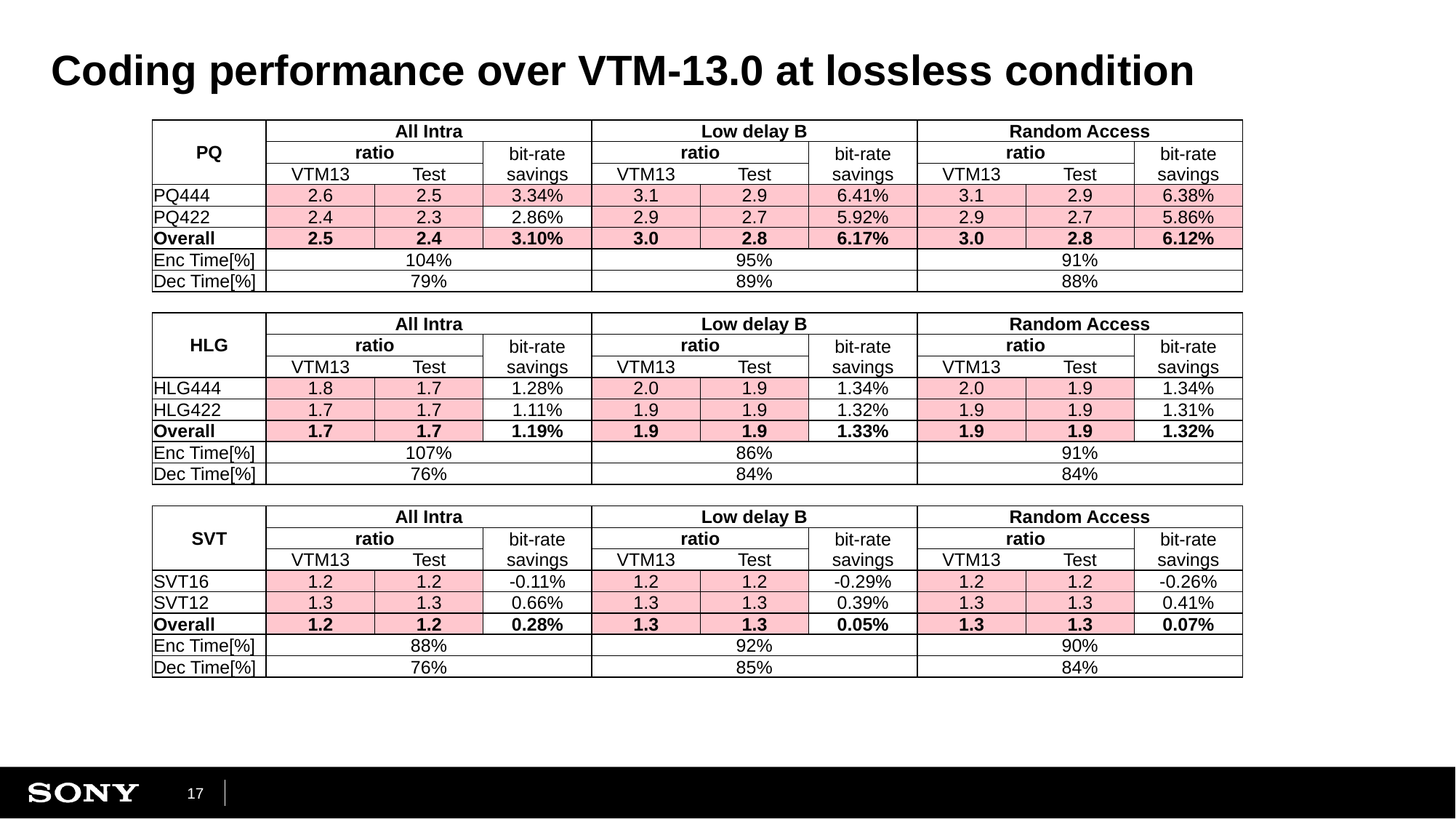

# Coding performance over VTM-13.0 at lossless condition
| PQ | All Intra |  |  | Low delay B |  |  | Random Access |  |  |
| --- | --- | --- | --- | --- | --- | --- | --- | --- | --- |
|  | ratio |  | bit-rate savings | ratio |  | bit-rate savings | ratio |  | bit-rate savings |
|  | VTM13 | Test |  | VTM13 | Test |  | VTM13 | Test |  |
| PQ444 | 2.6 | 2.5 | 3.34% | 3.1 | 2.9 | 6.41% | 3.1 | 2.9 | 6.38% |
| PQ422 | 2.4 | 2.3 | 2.86% | 2.9 | 2.7 | 5.92% | 2.9 | 2.7 | 5.86% |
| Overall | 2.5 | 2.4 | 3.10% | 3.0 | 2.8 | 6.17% | 3.0 | 2.8 | 6.12% |
| Enc Time[%] | 104% |  |  | 95% |  |  | 91% |  |  |
| Dec Time[%] | 79% |  |  | 89% |  |  | 88% |  |  |
|  |  |  |  |  |  |  |  |  |  |
| HLG | All Intra |  |  | Low delay B |  |  | Random Access |  |  |
|  | ratio |  | bit-rate savings | ratio |  | bit-rate savings | ratio |  | bit-rate savings |
|  | VTM13 | Test |  | VTM13 | Test |  | VTM13 | Test |  |
| HLG444 | 1.8 | 1.7 | 1.28% | 2.0 | 1.9 | 1.34% | 2.0 | 1.9 | 1.34% |
| HLG422 | 1.7 | 1.7 | 1.11% | 1.9 | 1.9 | 1.32% | 1.9 | 1.9 | 1.31% |
| Overall | 1.7 | 1.7 | 1.19% | 1.9 | 1.9 | 1.33% | 1.9 | 1.9 | 1.32% |
| Enc Time[%] | 107% |  |  | 86% |  |  | 91% |  |  |
| Dec Time[%] | 76% |  |  | 84% |  |  | 84% |  |  |
|  |  |  |  |  |  |  |  |  |  |
| SVT | All Intra |  |  | Low delay B |  |  | Random Access |  |  |
|  | ratio |  | bit-rate savings | ratio |  | bit-rate savings | ratio |  | bit-rate savings |
|  | VTM13 | Test |  | VTM13 | Test |  | VTM13 | Test |  |
| SVT16 | 1.2 | 1.2 | -0.11% | 1.2 | 1.2 | -0.29% | 1.2 | 1.2 | -0.26% |
| SVT12 | 1.3 | 1.3 | 0.66% | 1.3 | 1.3 | 0.39% | 1.3 | 1.3 | 0.41% |
| Overall | 1.2 | 1.2 | 0.28% | 1.3 | 1.3 | 0.05% | 1.3 | 1.3 | 0.07% |
| Enc Time[%] | 88% |  |  | 92% |  |  | 90% |  |  |
| Dec Time[%] | 76% |  |  | 85% |  |  | 84% |  |  |